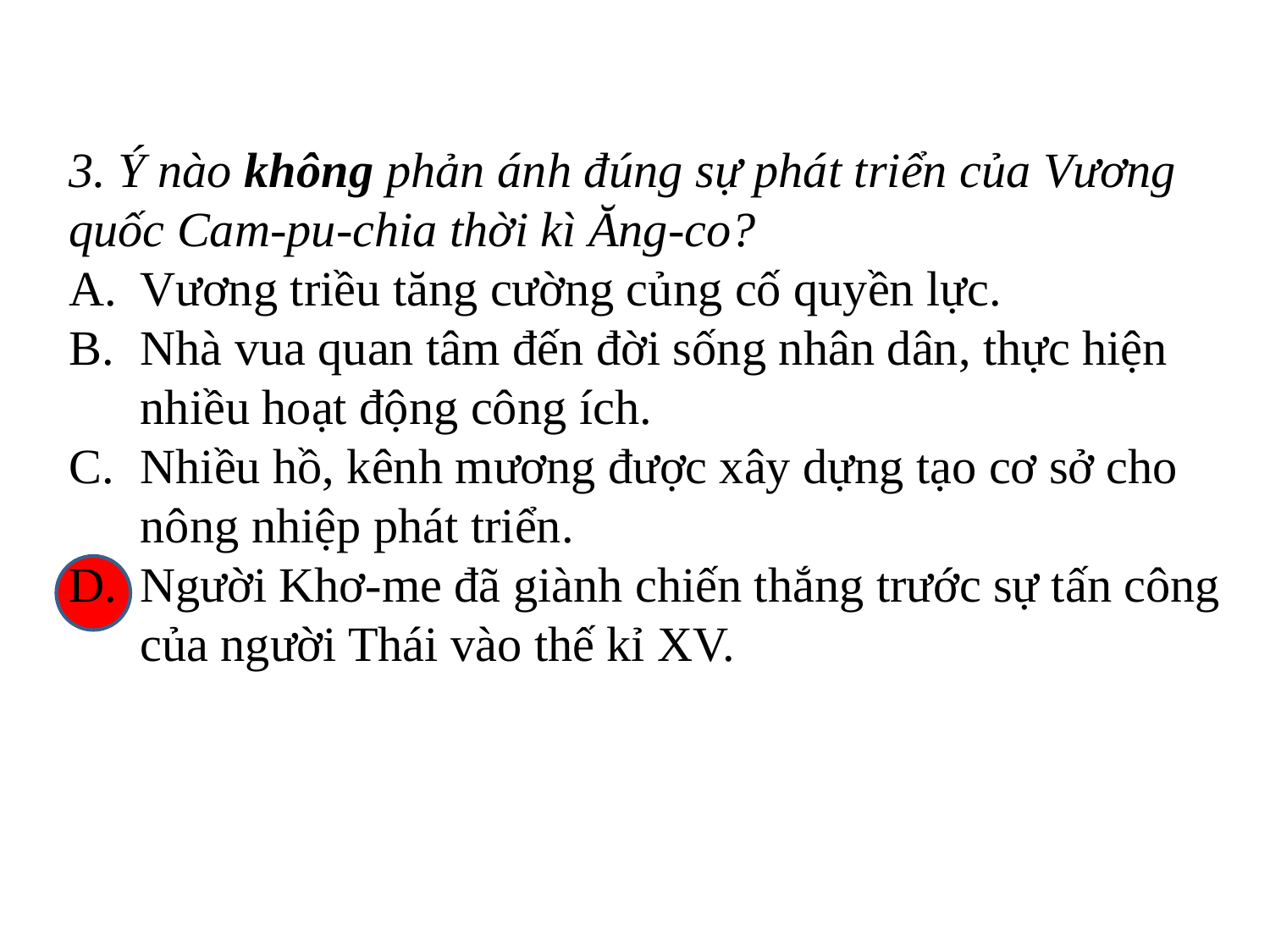

3. Ý nào không phản ánh đúng sự phát triển của Vương quốc Cam-pu-chia thời kì Ăng-co?
Vương triều tăng cường củng cố quyền lực.
Nhà vua quan tâm đến đời sống nhân dân, thực hiện nhiều hoạt động công ích.
Nhiều hồ, kênh mương được xây dựng tạo cơ sở cho nông nhiệp phát triển.
Người Khơ-me đã giành chiến thắng trước sự tấn công của người Thái vào thế kỉ XV.